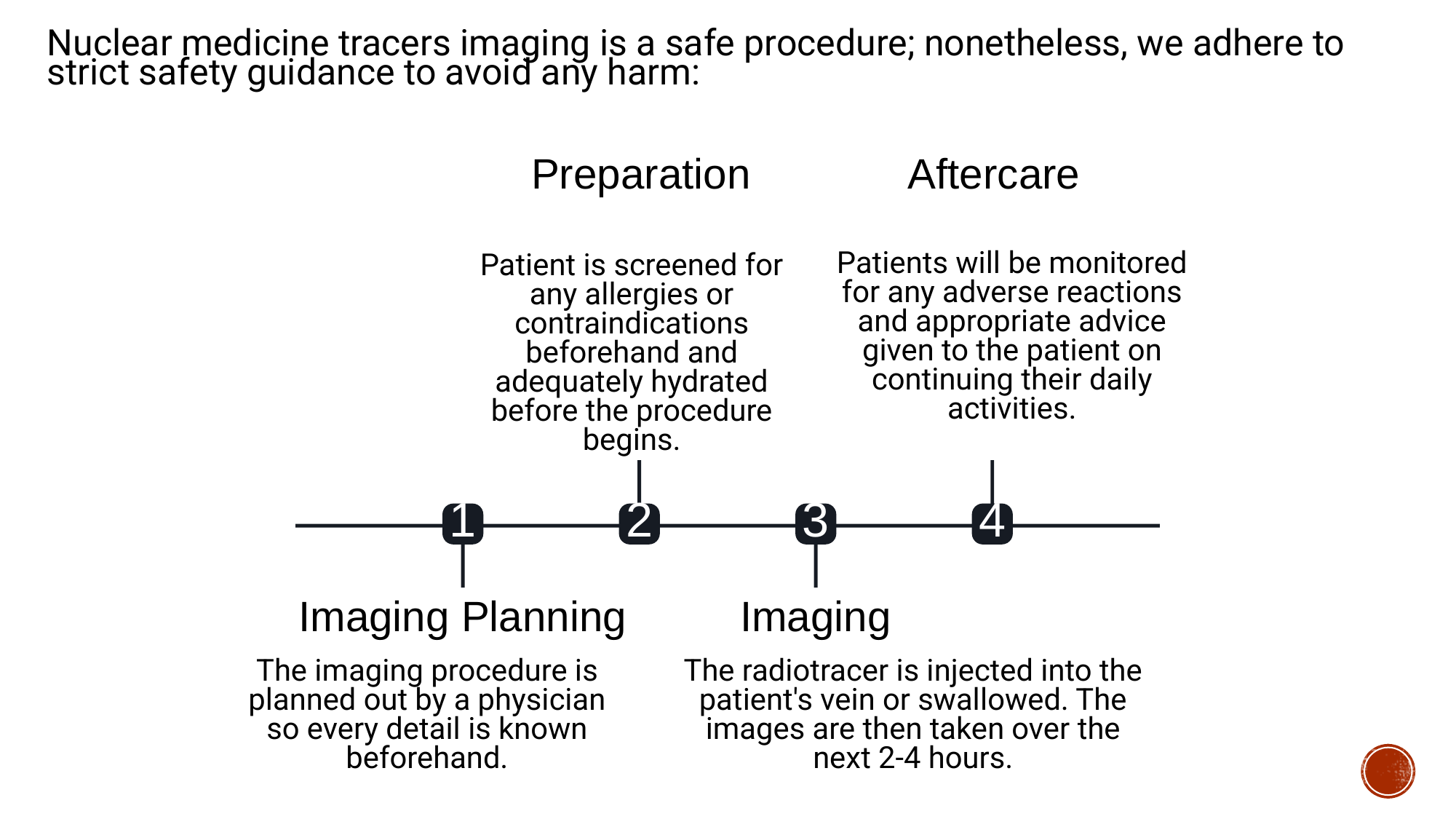

Nuclear medicine tracers imaging is a safe procedure; nonetheless, we adhere to strict safety guidance to avoid any harm:
Preparation
Aftercare
Patients will be monitored for any adverse reactions and appropriate advice given to the patient on continuing their daily activities.
Patient is screened for any allergies or contraindications beforehand and adequately hydrated before the procedure begins.

1
2
3
4

Imaging Planning
Imaging
The imaging procedure is planned out by a physician so every detail is known beforehand.
The radiotracer is injected into the patient's vein or swallowed. The images are then taken over the next 2-4 hours.